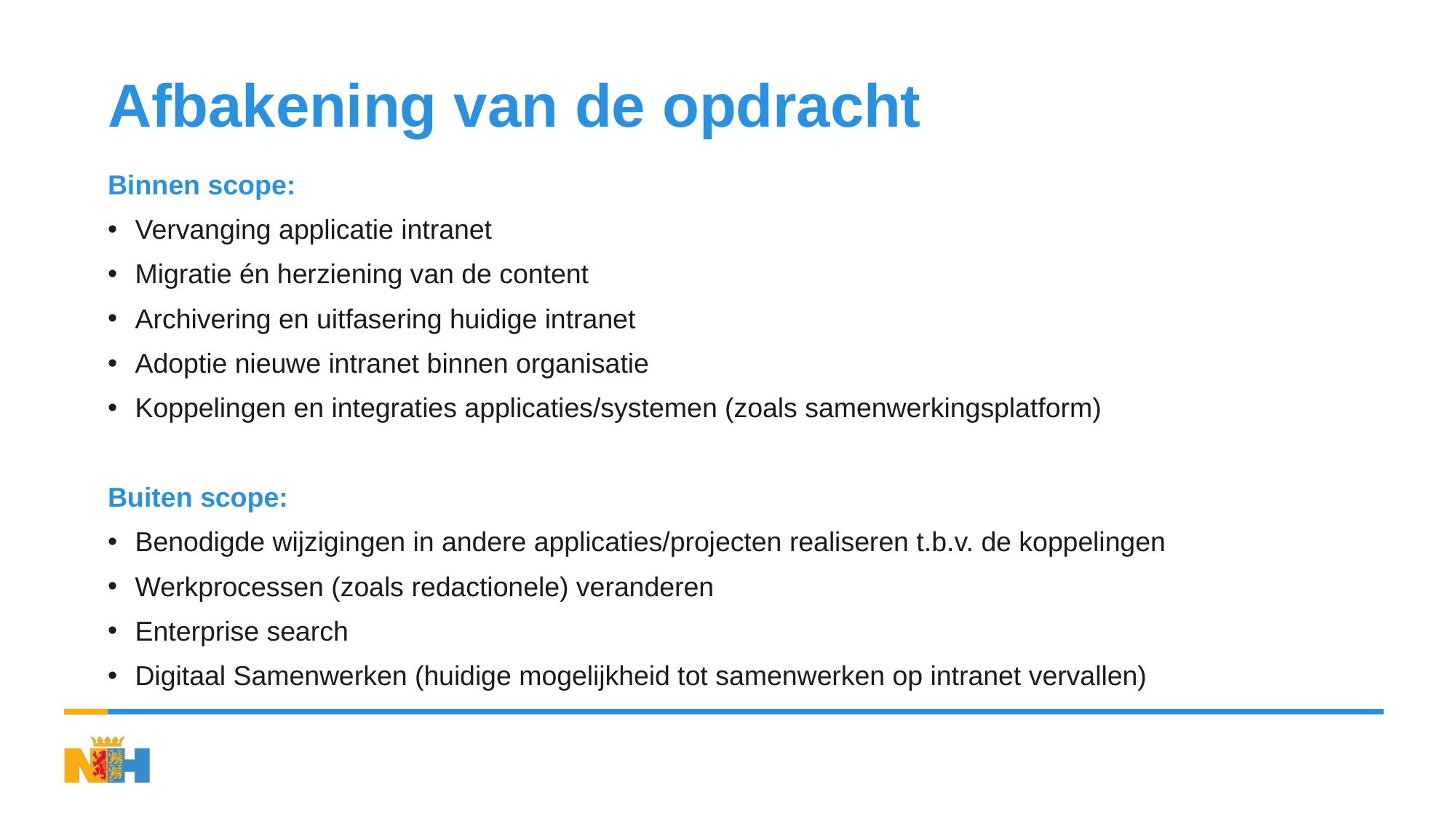

# Afbakening van de opdracht
Binnen scope:
Vervanging applicatie intranet
Migratie én herziening van de content
Archivering en uitfasering huidige intranet
Adoptie nieuwe intranet binnen organisatie
Koppelingen en integraties applicaties/systemen (zoals samenwerkingsplatform)

Buiten scope:
Benodigde wijzigingen in andere applicaties/projecten realiseren t.b.v. de koppelingen
Werkprocessen (zoals redactionele) veranderen
Enterprise search
Digitaal Samenwerken (huidige mogelijkheid tot samenwerken op intranet vervallen)